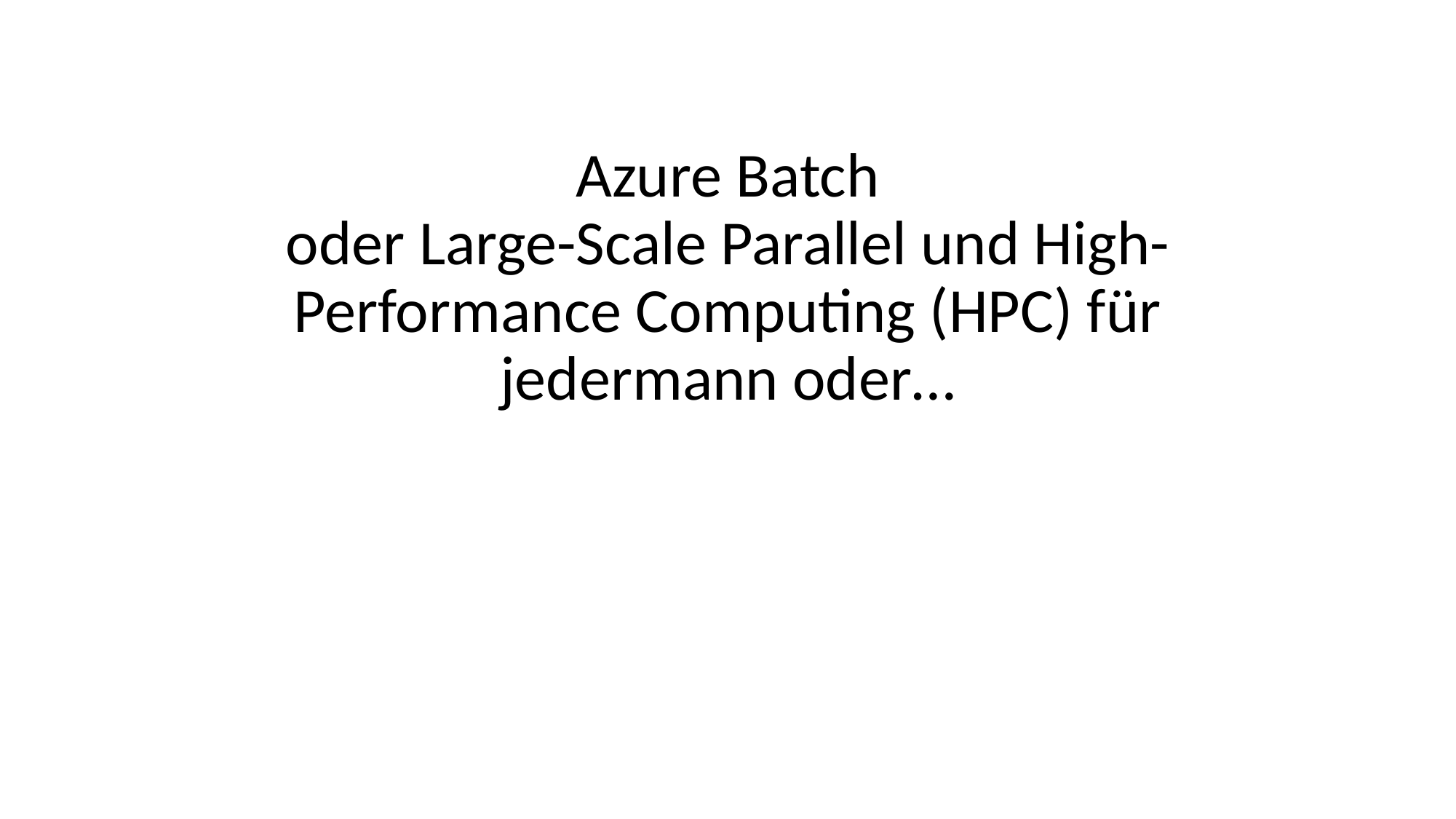

# Azure Batch oder Large-Scale Parallel und High-Performance Computing (HPC) für jedermann oder…